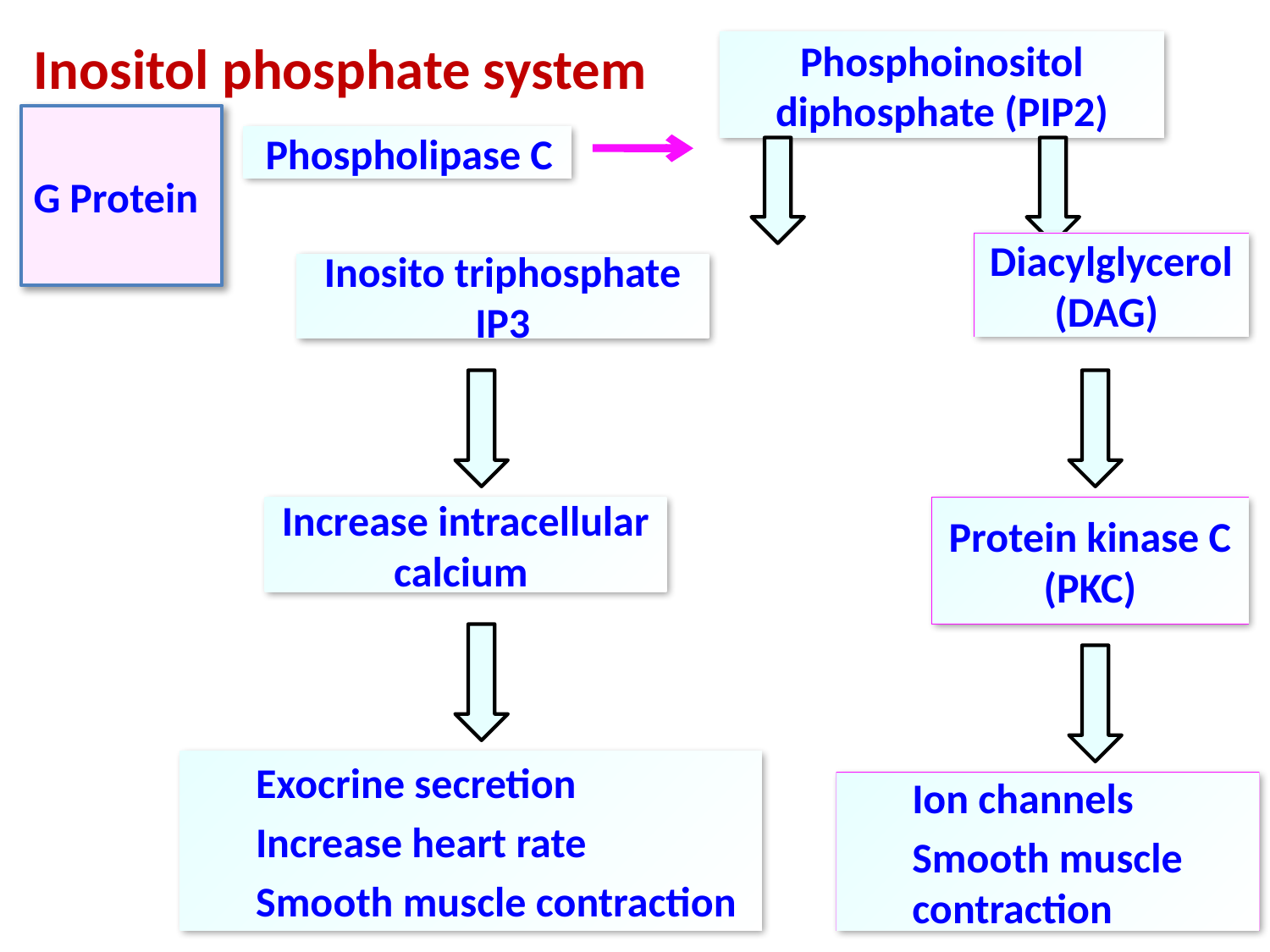

Inositol phosphate system

Phosphoinositol diphosphate (PIP2)
G Protein
 Phospholipase C

Diacylglycerol
(DAG)
Inosito triphosphate IP3

Increase intracellular calcium
Protein kinase C (PKC)

Exocrine secretion
Increase heart rate
Smooth muscle contraction
Ion channels
Smooth muscle contraction